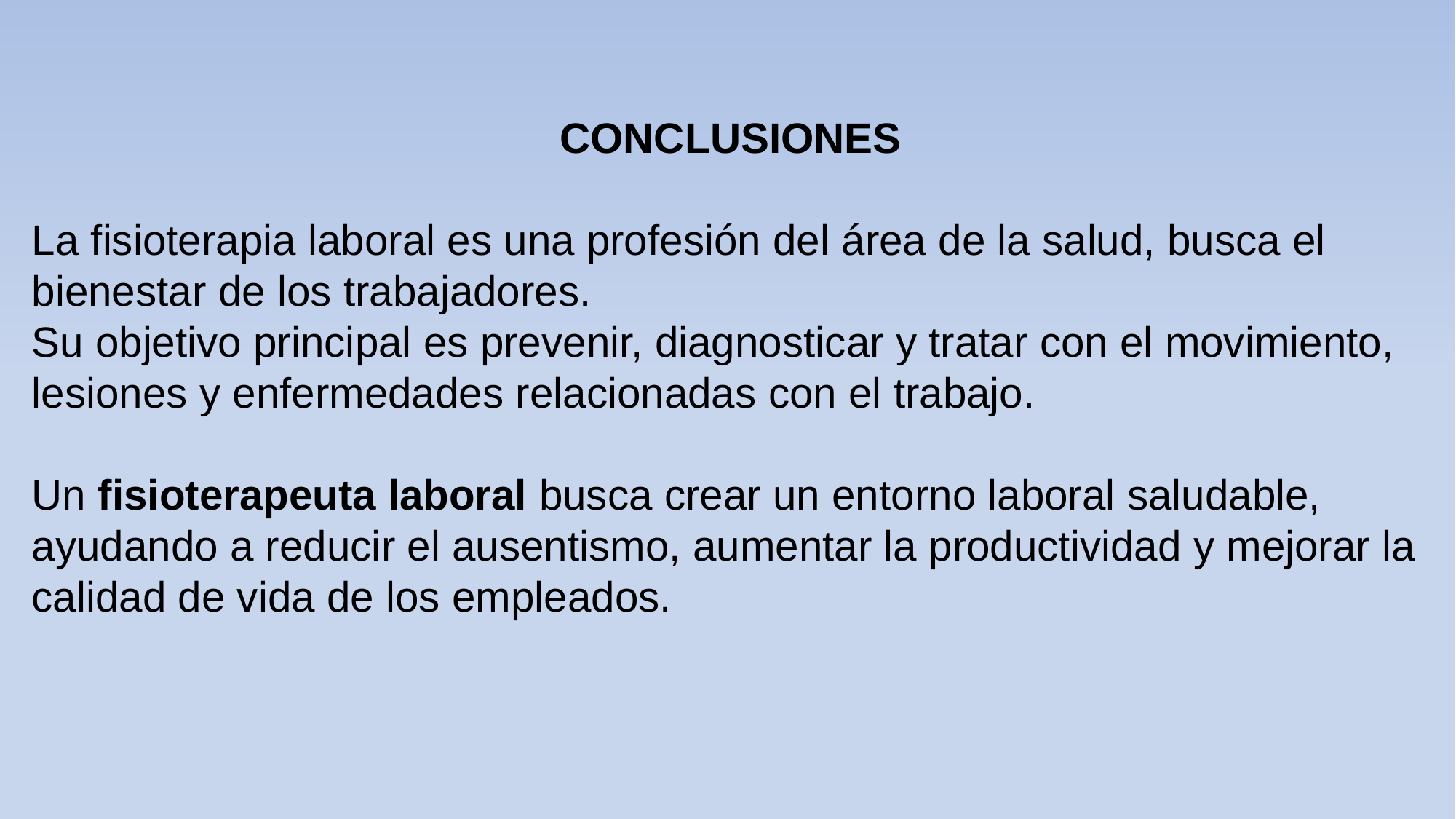

CONCLUSIONES

La fisioterapia laboral es una profesión del área de la salud, busca el bienestar de los trabajadores.
Su objetivo principal es prevenir, diagnosticar y tratar con el movimiento, lesiones y enfermedades relacionadas con el trabajo.

Un fisioterapeuta laboral busca crear un entorno laboral saludable, ayudando a reducir el ausentismo, aumentar la productividad y mejorar la calidad de vida de los empleados.